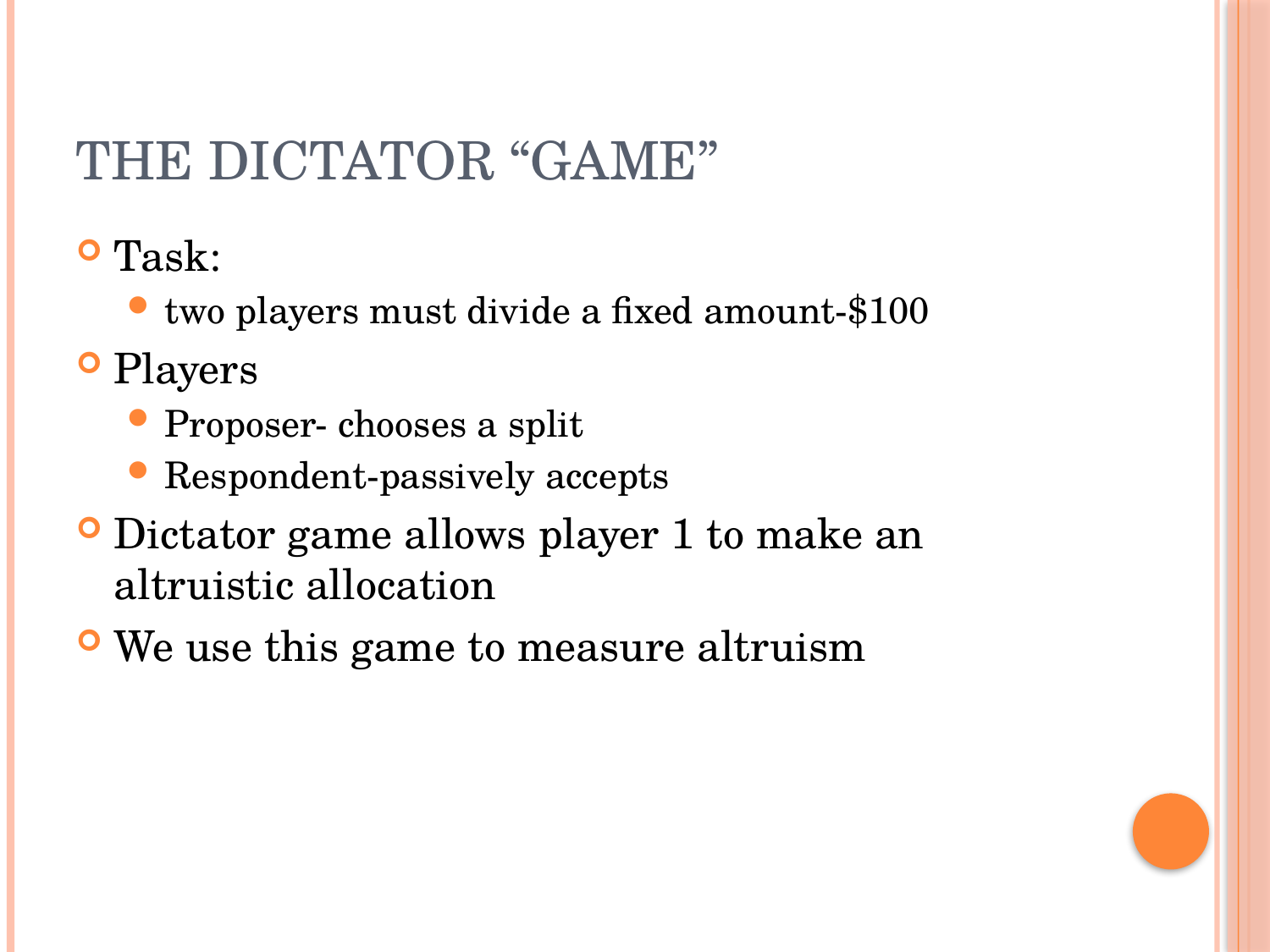

# The Dictator “Game”
Task:
two players must divide a fixed amount-$100
Players
Proposer- chooses a split
Respondent-passively accepts
Dictator game allows player 1 to make an altruistic allocation
We use this game to measure altruism